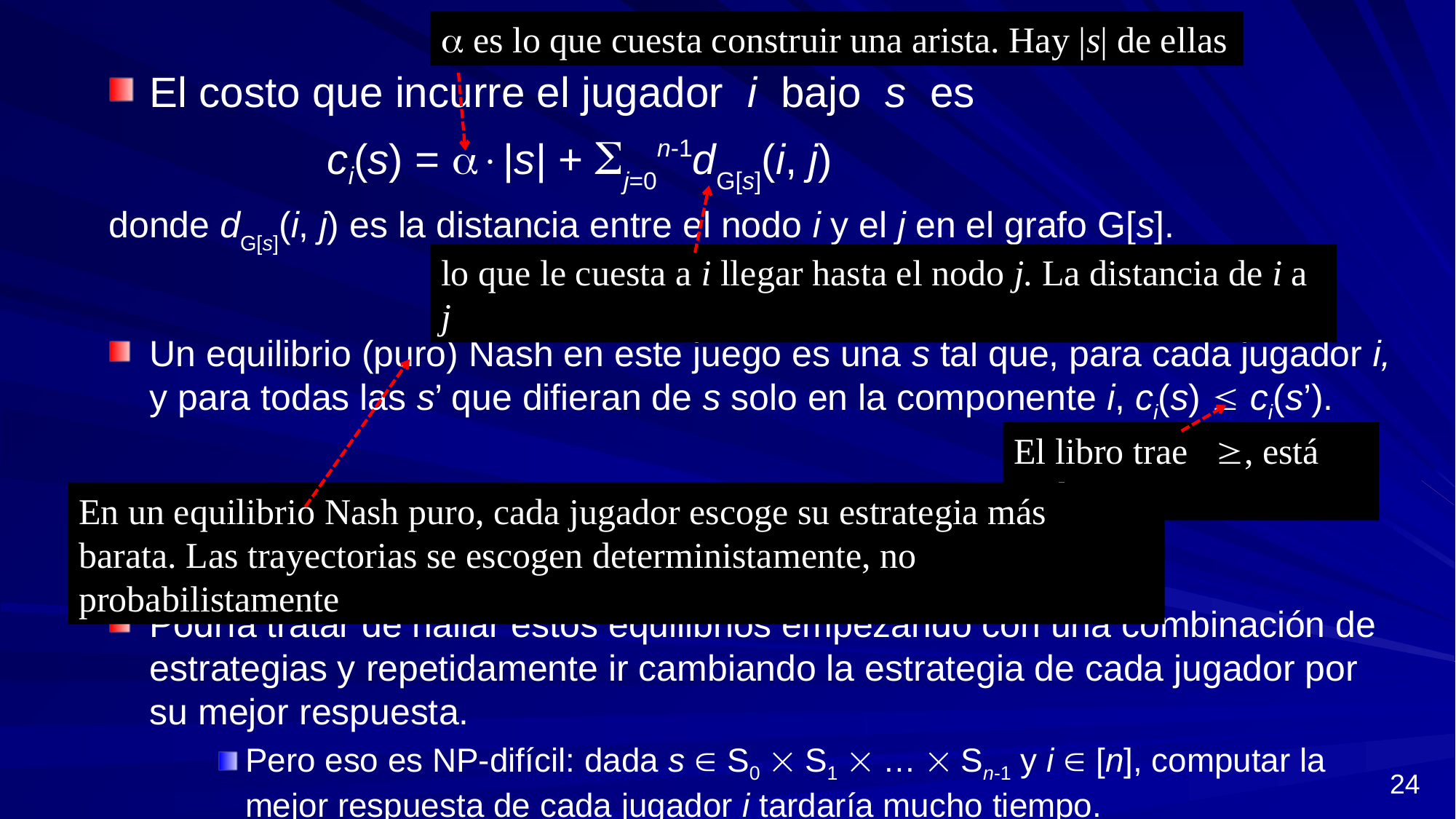

α es lo que cuesta construir una arista. Hay |s| de ellas
El costo que incurre el jugador  i  bajo  s  es
		ci(s) = α⋅|s| + Σj=0n-1dG[s](i, j)
donde dG[s](i, j) es la distancia entre el nodo i y el j en el grafo G[s].

Un equilibrio (puro) Nash en este juego es una s tal que, para cada jugador i, y para todas las s’ que difieran de s solo en la componente i, ci(s) ≤ ci(s’).

Podría tratar de hallar estos equilibrios empezando con una combinación de estrategias y repetidamente ir cambiando la estrategia de cada jugador por su mejor respuesta.
Pero eso es NP-difícil: dada s ∈ S0 × S1 × … × Sn-1 y i ∈ [n], computar la mejor respuesta de cada jugador i tardaría mucho tiempo.
lo que le cuesta a i llegar hasta el nodo j. La distancia de i a j
El libro trae  ≥, está mal
En un equilibrio Nash puro, cada jugador escoge su estrategia más barata. Las trayectorias se escogen deterministamente, no probabilistamente
24